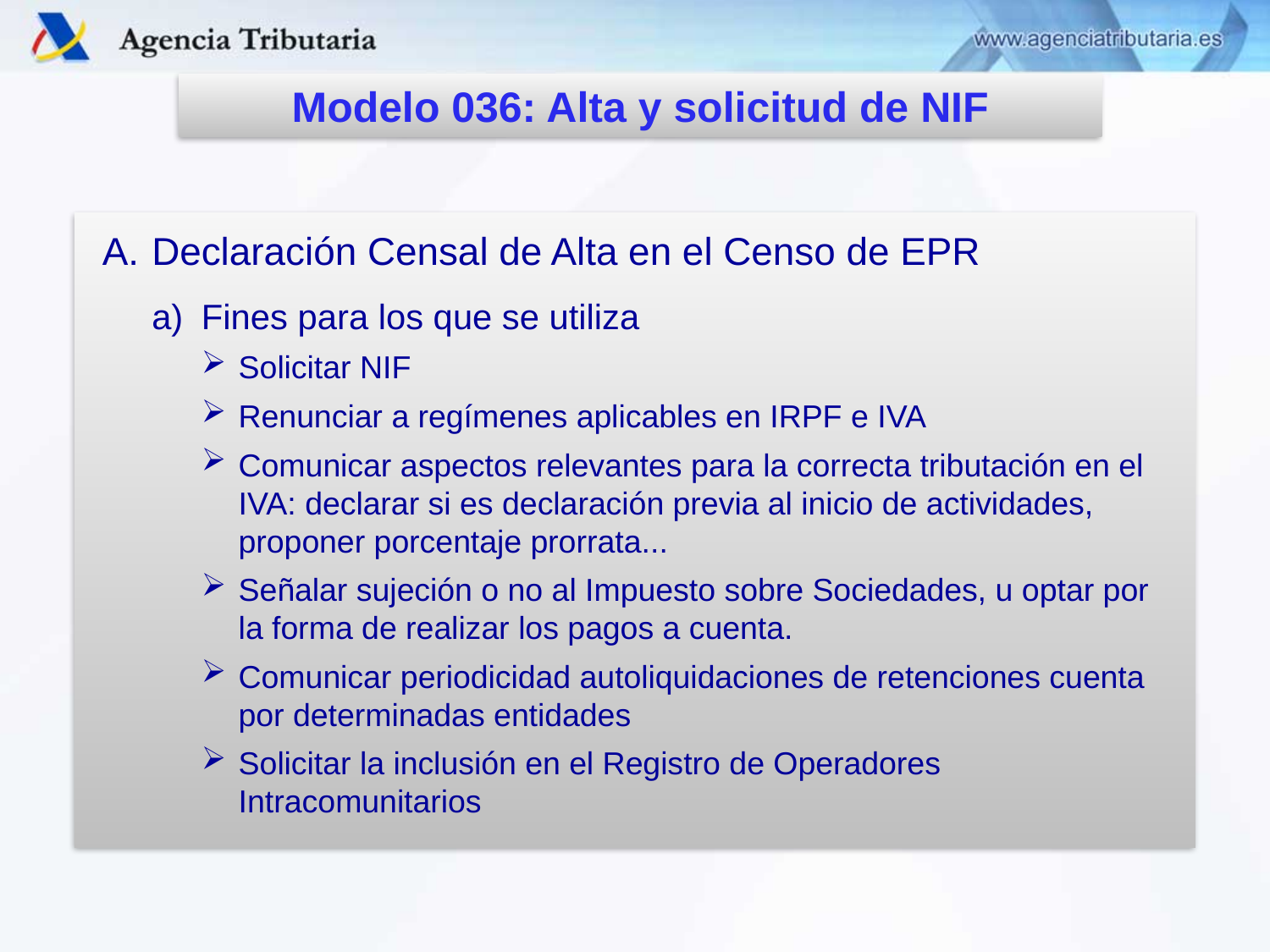

Modelo 036: Alta y solicitud de NIF

Declaración Censal de Alta en el Censo de EPR
Fines para los que se utiliza
Solicitar NIF
Renunciar a regímenes aplicables en IRPF e IVA
Comunicar aspectos relevantes para la correcta tributación en el IVA: declarar si es declaración previa al inicio de actividades, proponer porcentaje prorrata...
Señalar sujeción o no al Impuesto sobre Sociedades, u optar por la forma de realizar los pagos a cuenta.
Comunicar periodicidad autoliquidaciones de retenciones cuenta por determinadas entidades
Solicitar la inclusión en el Registro de Operadores Intracomunitarios